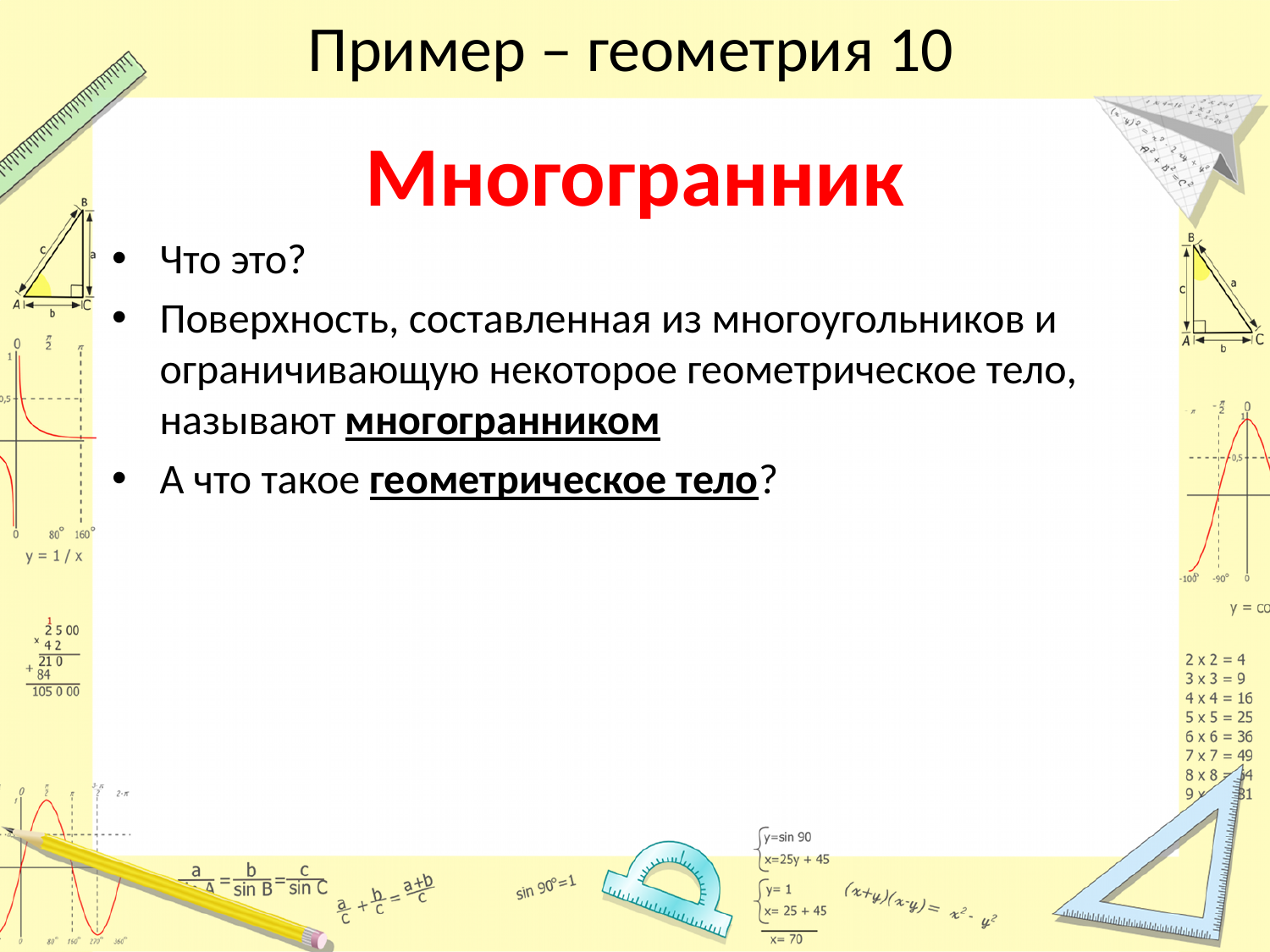

# Пример – геометрия 10
Многогранник
Что это?
Поверхность, составленная из многоугольников и ограничивающую некоторое геометрическое тело, называют многогранником
А что такое геометрическое тело?